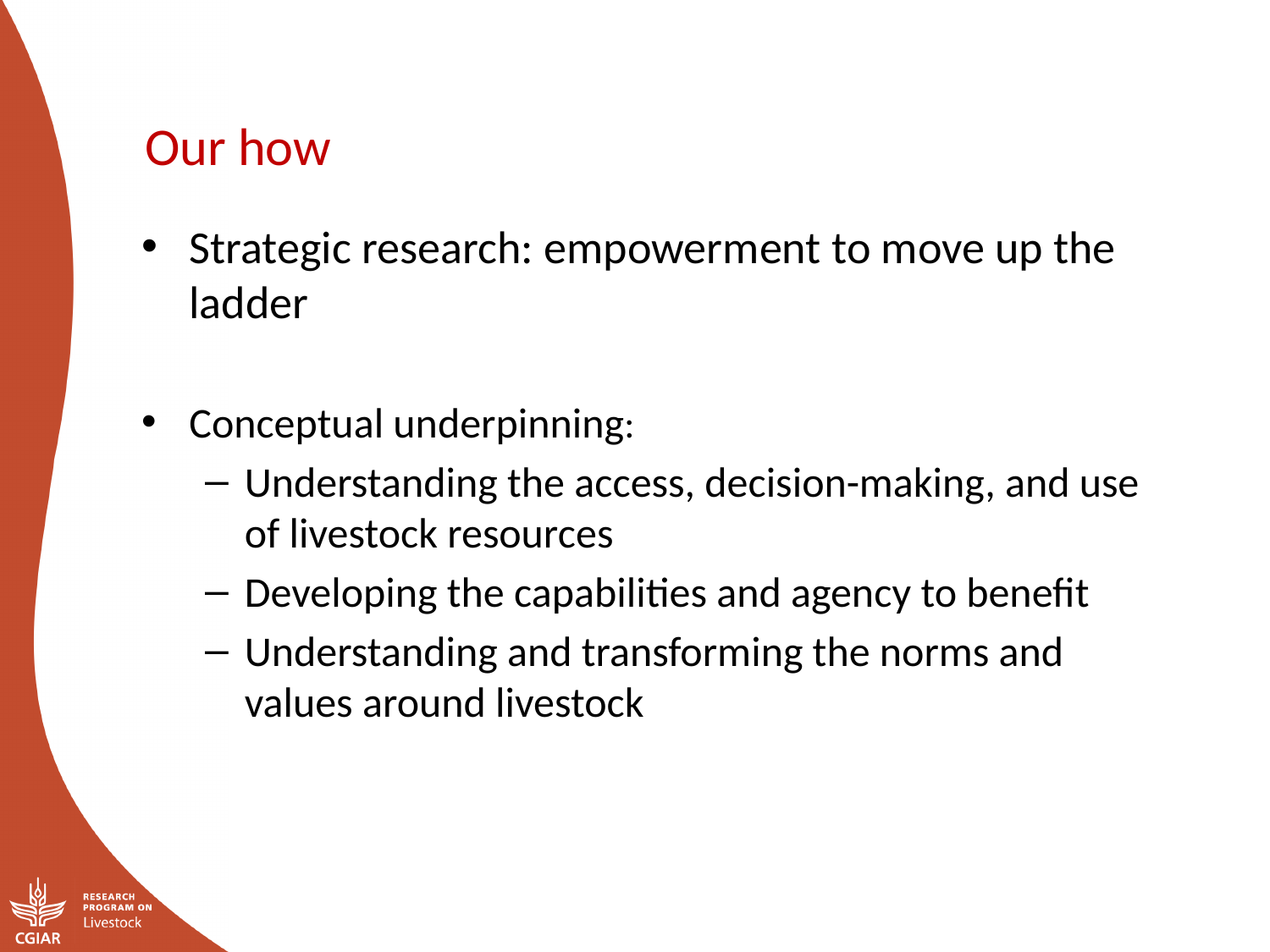

Our how
Strategic research: empowerment to move up the ladder

Conceptual underpinning:
Understanding the access, decision-making, and use of livestock resources
Developing the capabilities and agency to benefit
Understanding and transforming the norms and values around livestock